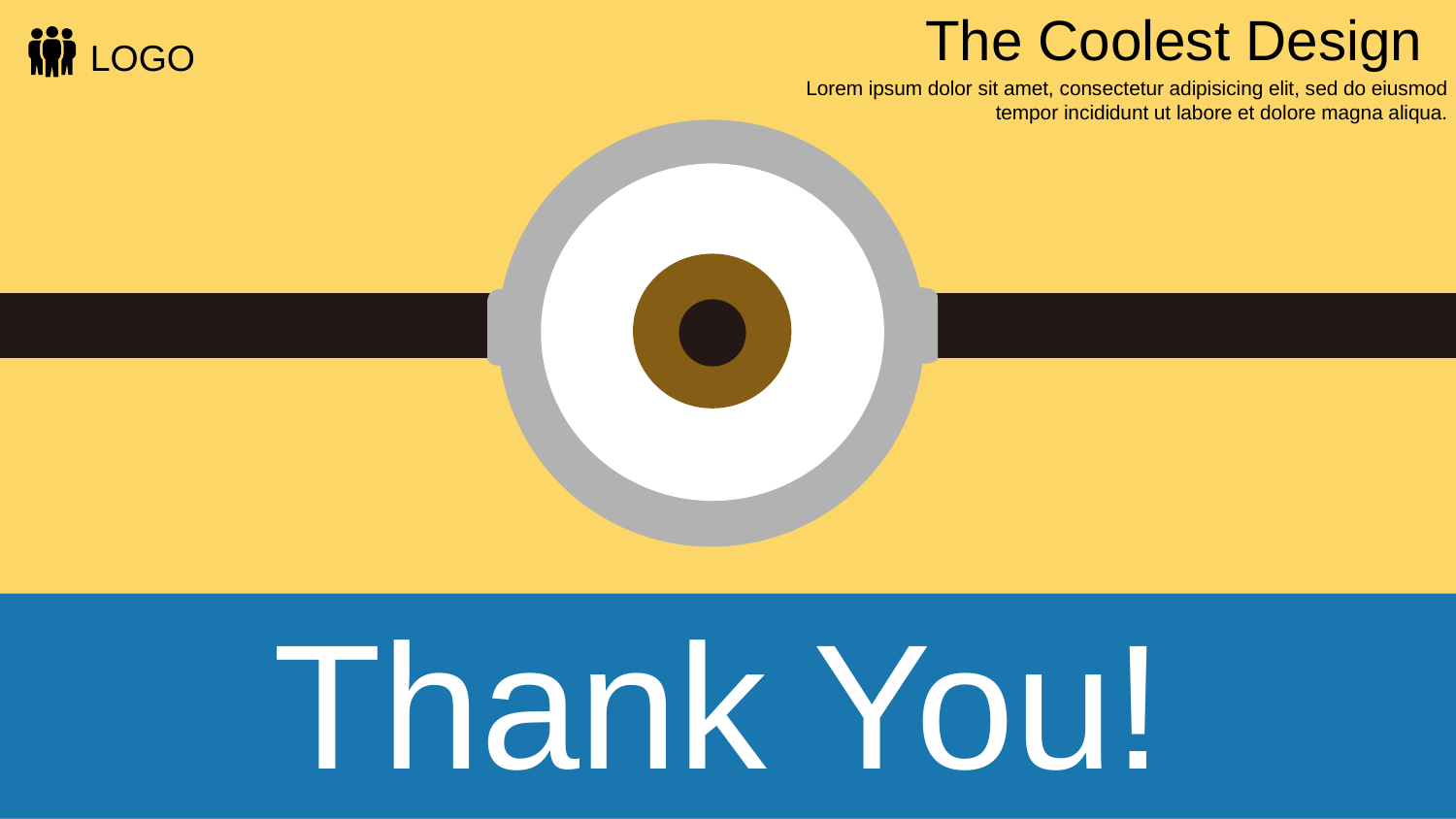

The Coolest Design

LOGO
Lorem ipsum dolor sit amet, consectetur adipisicing elit, sed do eiusmod tempor incididunt ut labore et dolore magna aliqua.

Thank You!